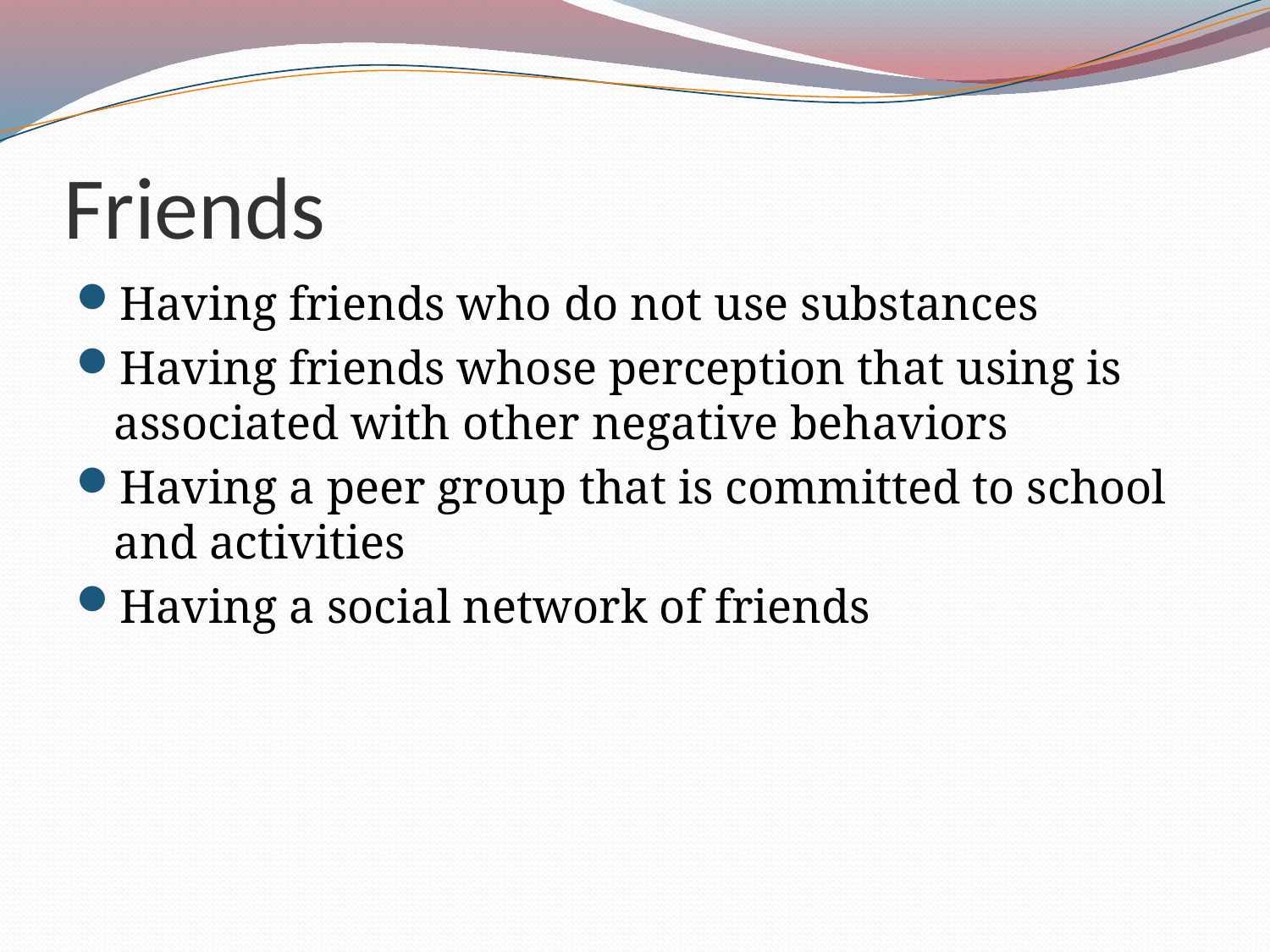

# Friends
Having friends who do not use substances
Having friends whose perception that using is associated with other negative behaviors
Having a peer group that is committed to school and activities
Having a social network of friends